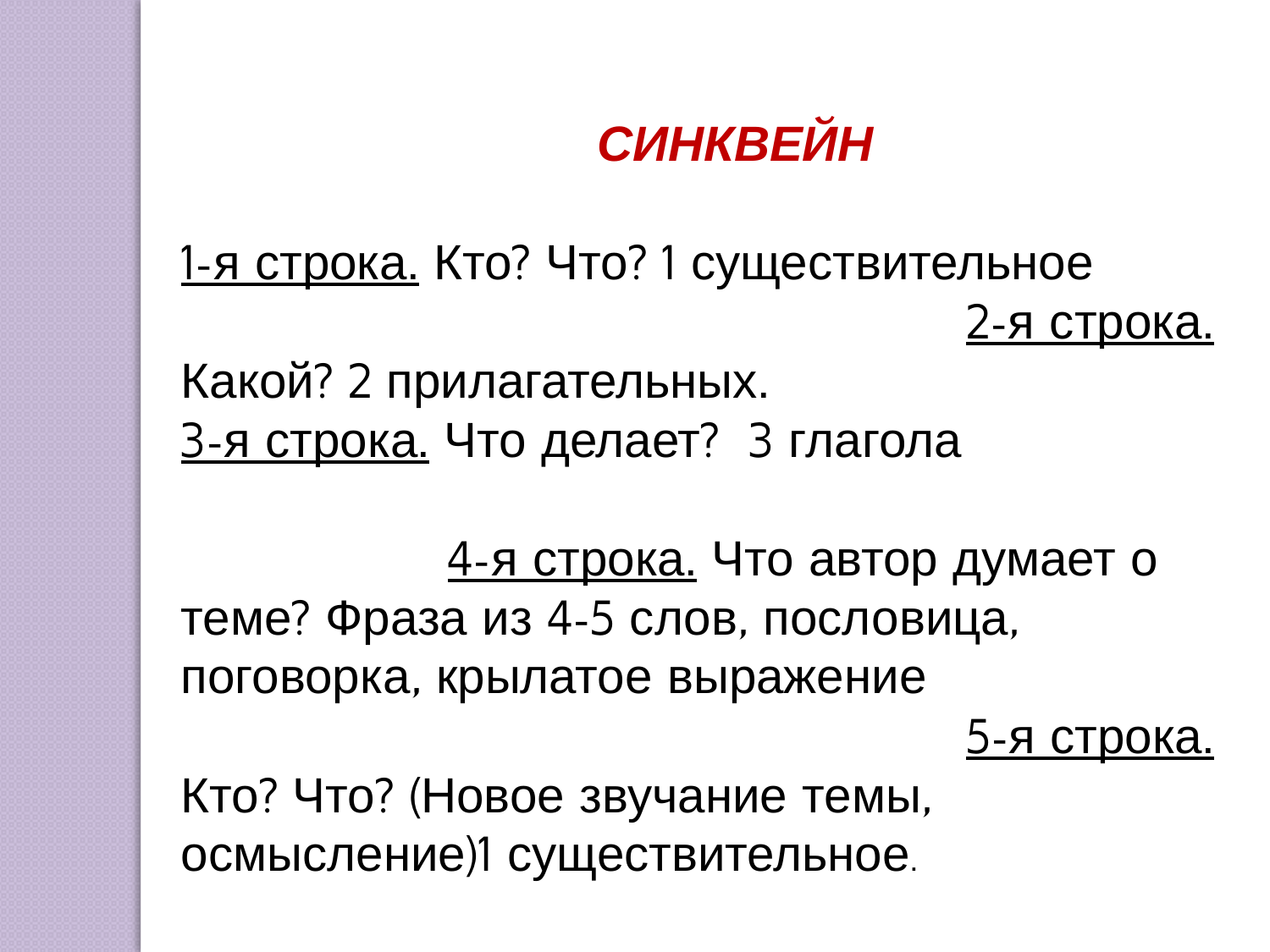

СИНКВЕЙН

1-я строка. Кто? Что? 1 существительное                                                                 2-я строка. Какой? 2 прилагательных.
3-я строка. Что делает?  3 глагола                                                                                                               4-я строка. Что автор думает о теме? Фраза из 4-5 слов, пословица, поговорка, крылатое выражение                                                                            5-я строка. Кто? Что? (Новое звучание темы, осмысление)1 существительное.